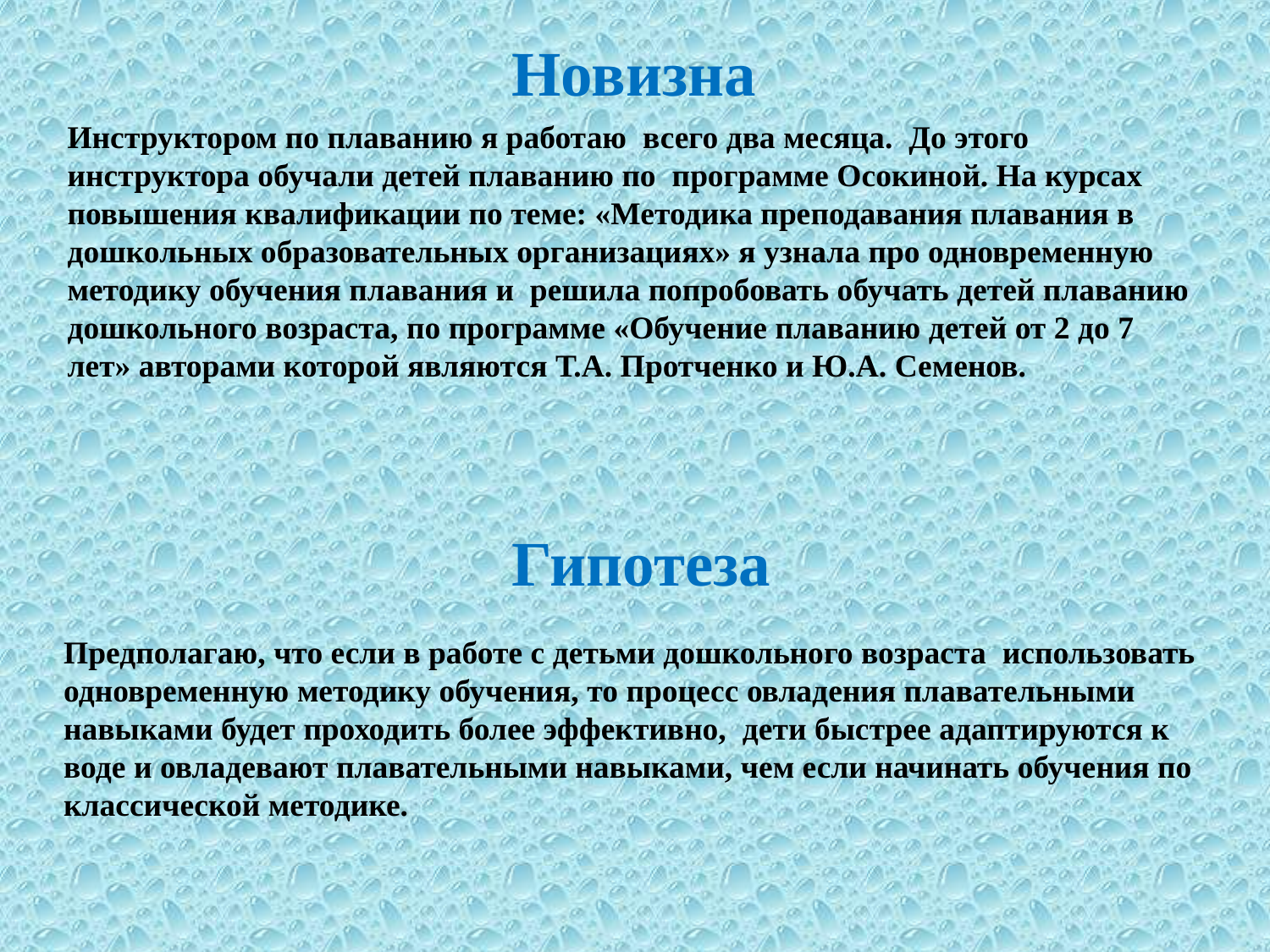

Новизна
Инструктором по плаванию я работаю  всего два месяца.  До этого инструктора обучали детей плаванию по  программе Осокиной. На курсах повышения квалификации по теме: «Методика преподавания плавания в дошкольных образовательных организациях» я узнала про одновременную методику обучения плавания и  решила попробовать обучать детей плаванию дошкольного возраста, по программе «Обучение плаванию детей от 2 до 7 лет» авторами которой являются Т.А. Протченко и Ю.А. Семенов.
Гипотеза
Предполагаю, что если в работе с детьми дошкольного возраста  использовать одновременную методику обучения, то процесс овладения плавательными навыками будет проходить более эффективно,  дети быстрее адаптируются к воде и овладевают плавательными навыками, чем если начинать обучения по классической методике.